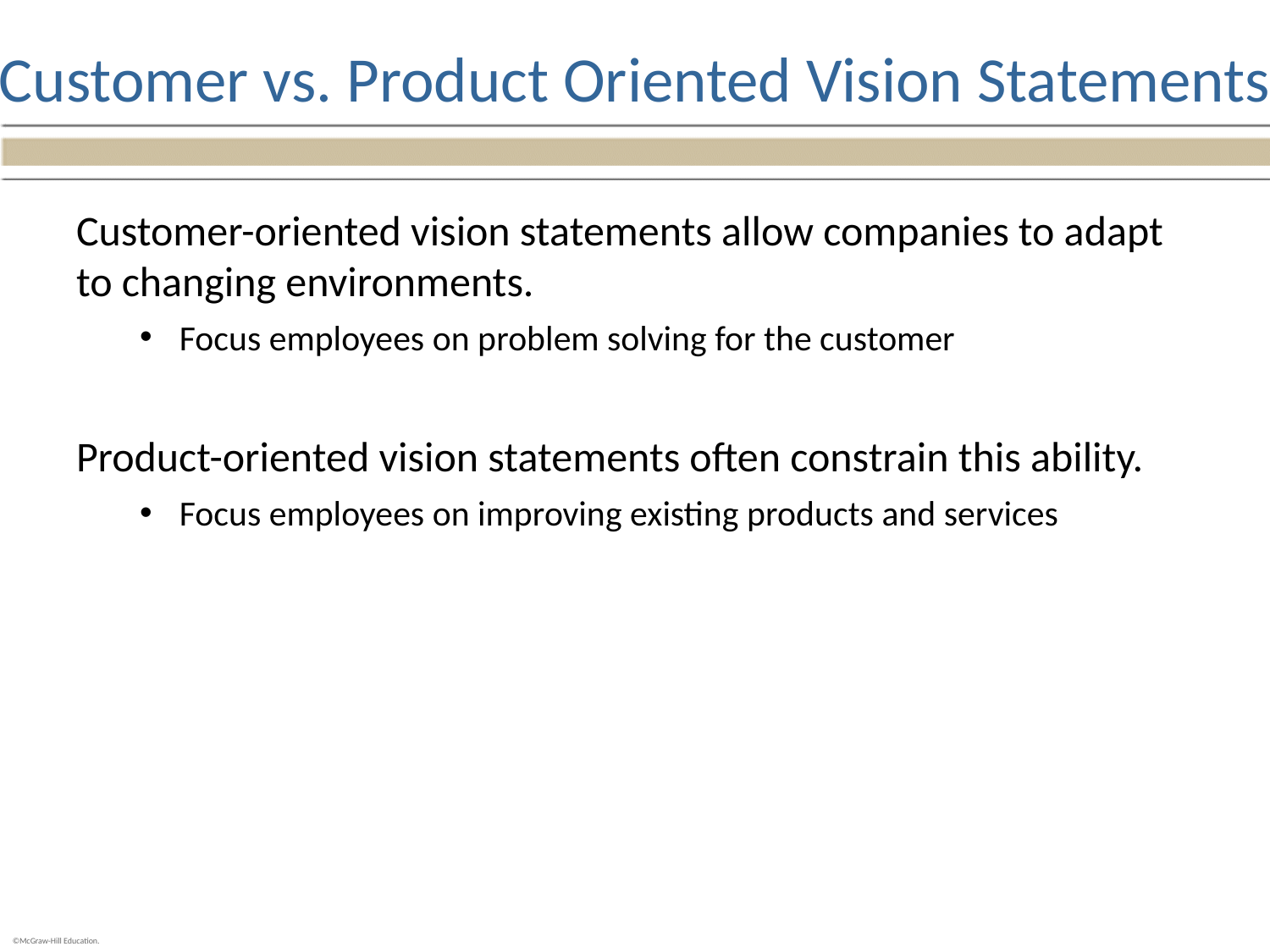

# Customer vs. Product Oriented Vision Statements
Customer-oriented vision statements allow companies to adapt to changing environments.
Focus employees on problem solving for the customer

Product-oriented vision statements often constrain this ability.
Focus employees on improving existing products and services